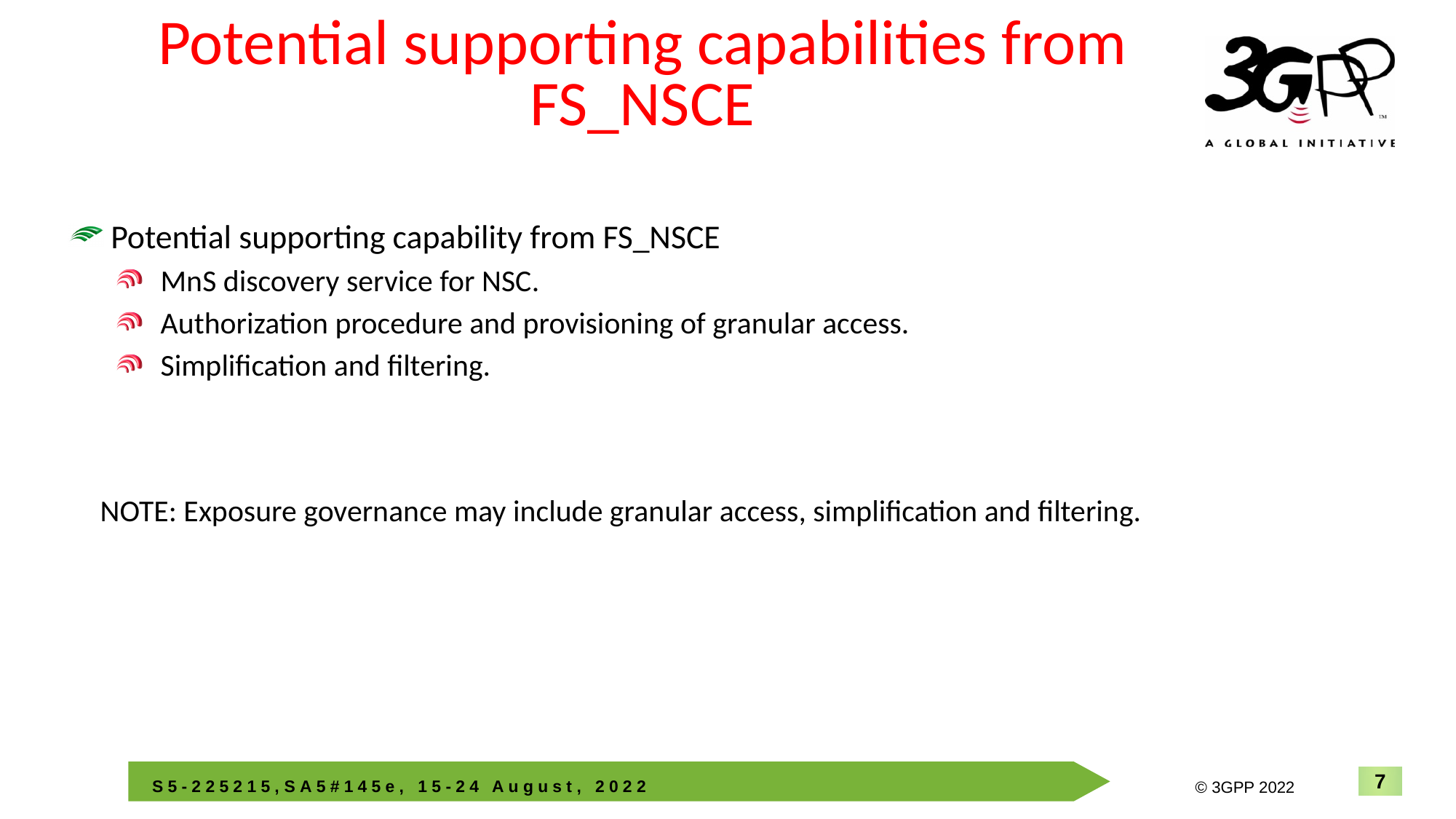

# Potential supporting capabilities from FS_NSCE
Potential supporting capability from FS_NSCE
MnS discovery service for NSC.
Authorization procedure and provisioning of granular access.
Simplification and filtering.
NOTE: Exposure governance may include granular access, simplification and filtering.